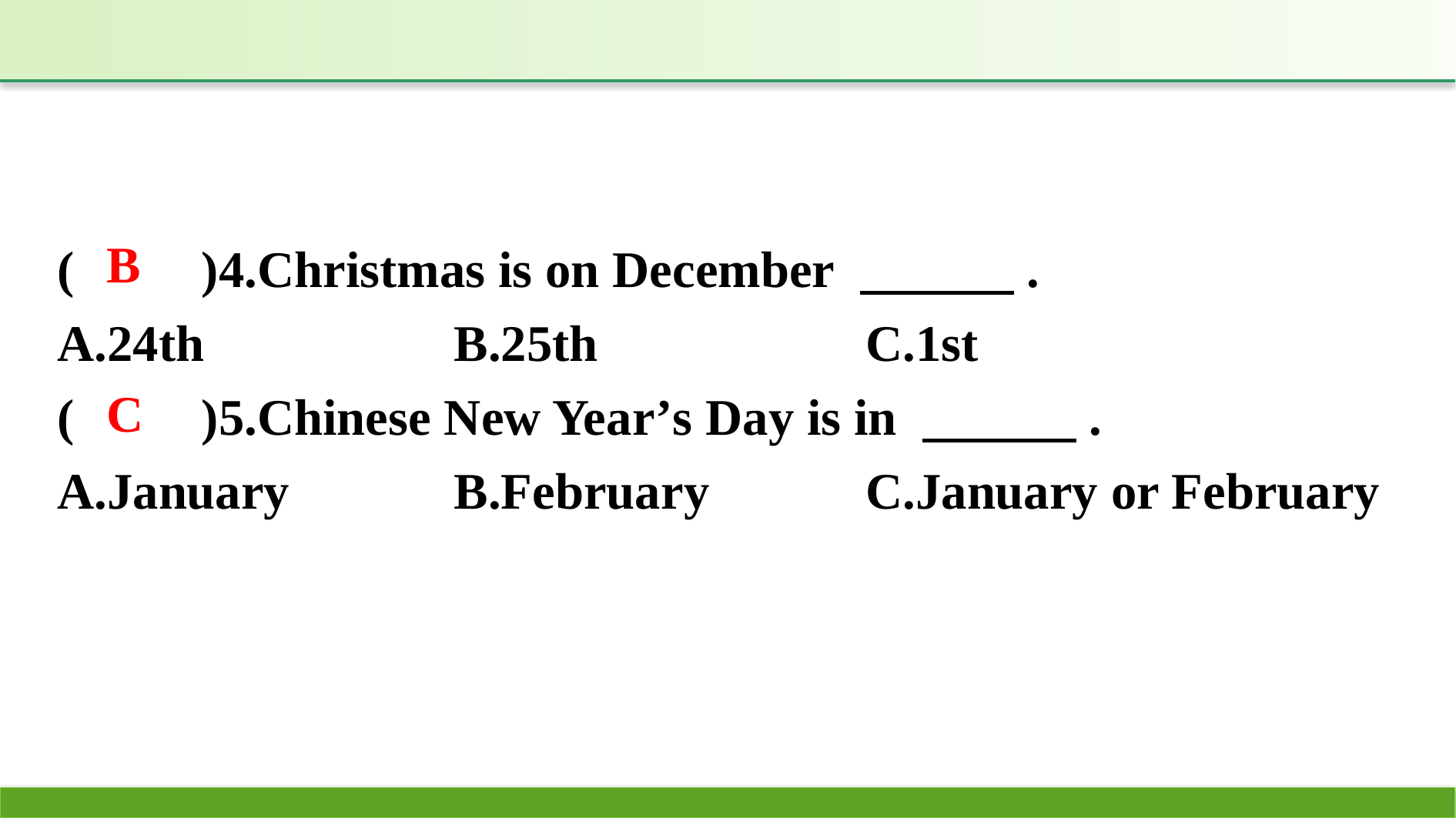

(　　)4.Christmas is on December 　　　.
A.24th 		B.25th 			C.1st
(　　)5.Chinese New Year’s Day is in 　　　.
A.January 		B.February 		C.January or February
B
C